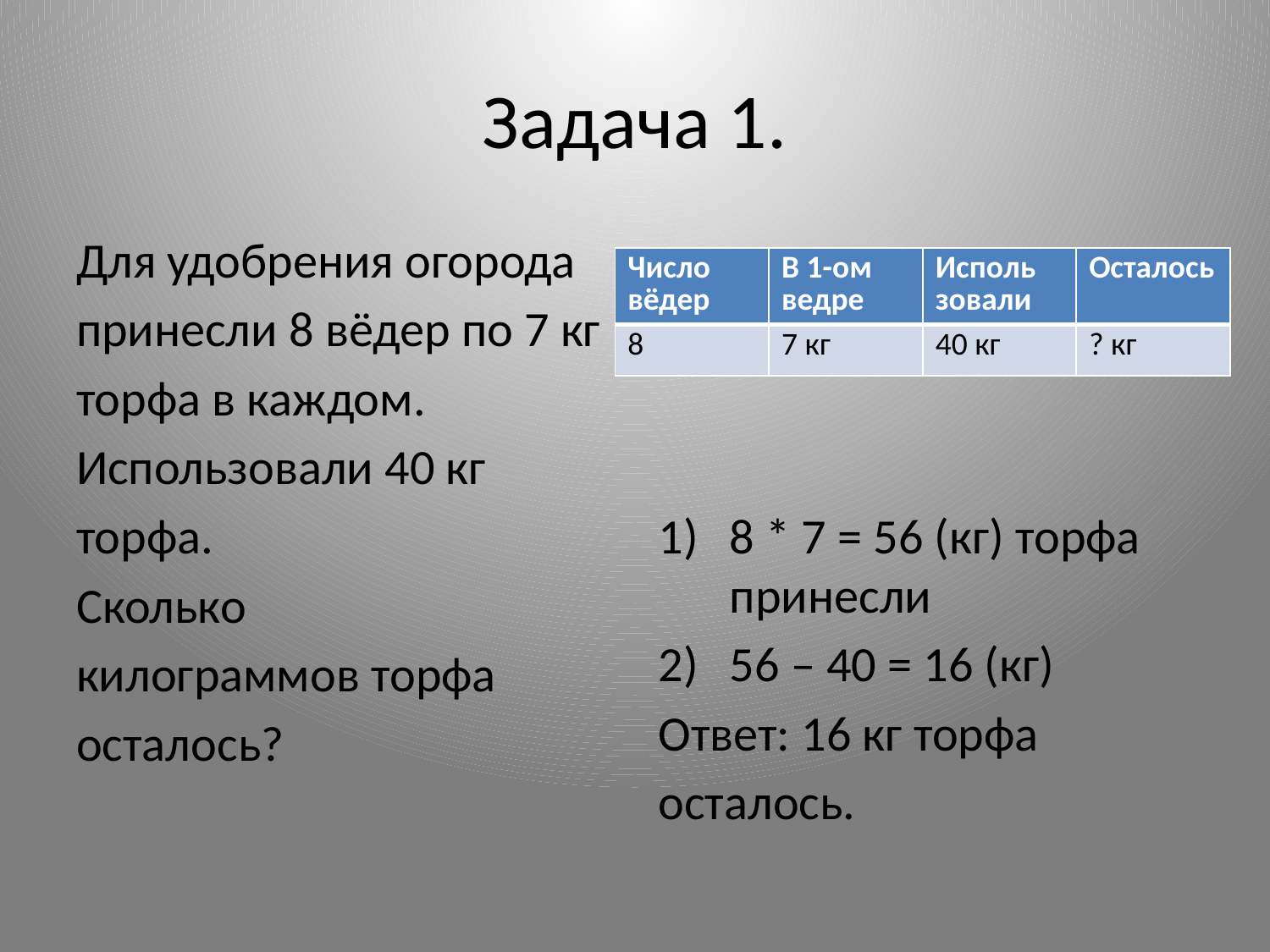

# Задача 1.
Для удобрения огорода
принесли 8 вёдер по 7 кг
торфа в каждом.
Использовали 40 кг
торфа.
Сколько
килограммов торфа
осталось?

8 * 7 = 56 (кг) торфа принесли
56 – 40 = 16 (кг)
Ответ: 16 кг торфа
осталось.
| Число вёдер | В 1-ом ведре | Исполь зовали | Осталось |
| --- | --- | --- | --- |
| 8 | 7 кг | 40 кг | ? кг |